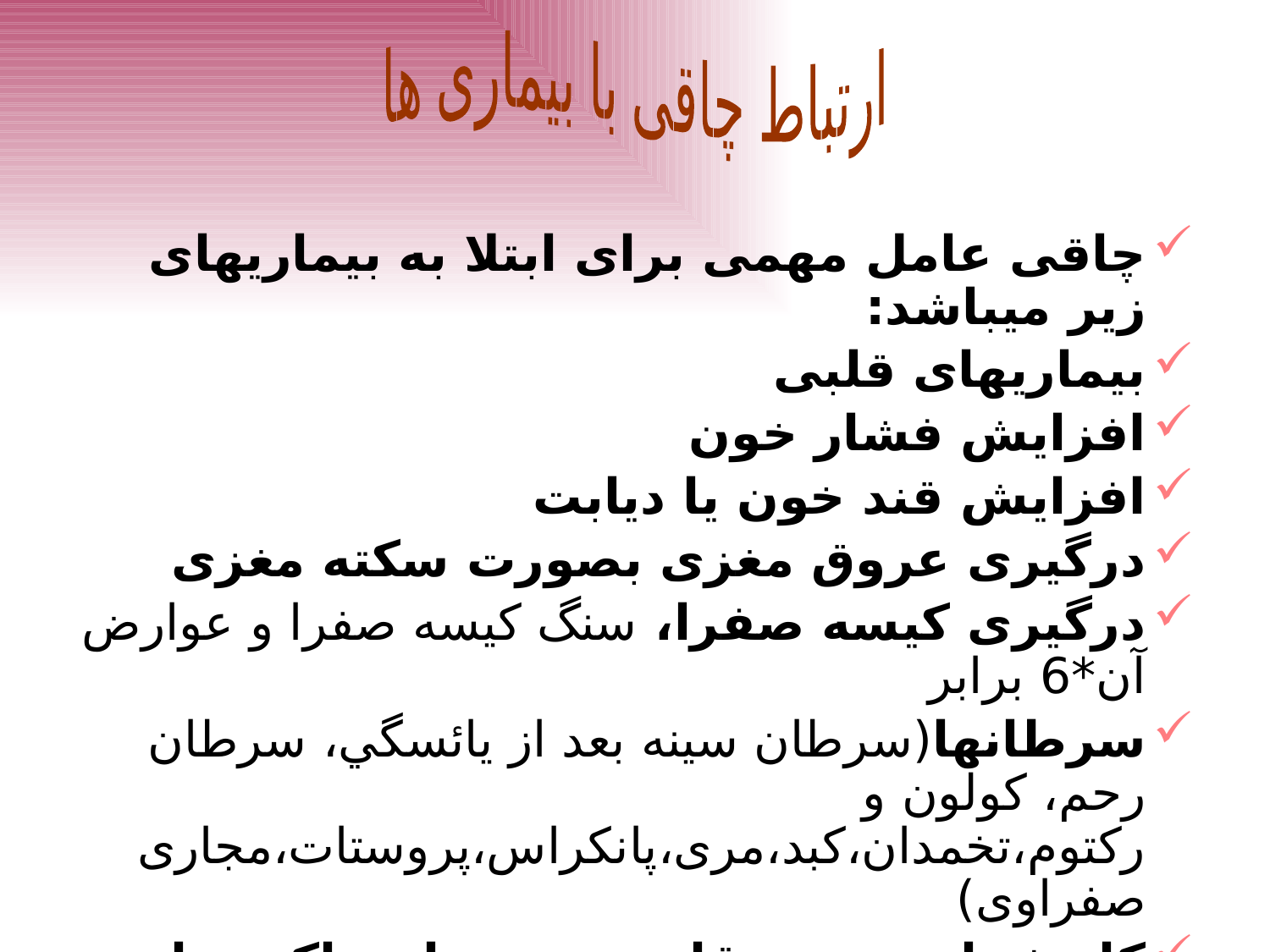

ارتباط چاقی با بیماری ها
چاقی عامل مهمی برای ابتلا به بیماریهای زیر میباشد:
بیماریهای قلبی
افزایش فشار خون
افزایش قند خون یا دیابت
درگیری عروق مغزی بصورت سکته مغزی
درگیری کیسه صفرا، سنگ كيسه صفرا و عوارض آن*6 برابر
سرطانها(سرطان سينه بعد از يائسگي، سرطان رحم، كولون و رکتوم،تخمدان،کبد،مری،پانکراس،پروستات،مجاری صفراوی)
کاهش ایمنی و مقاومت در برابر باکتریها و عوامل عفونی